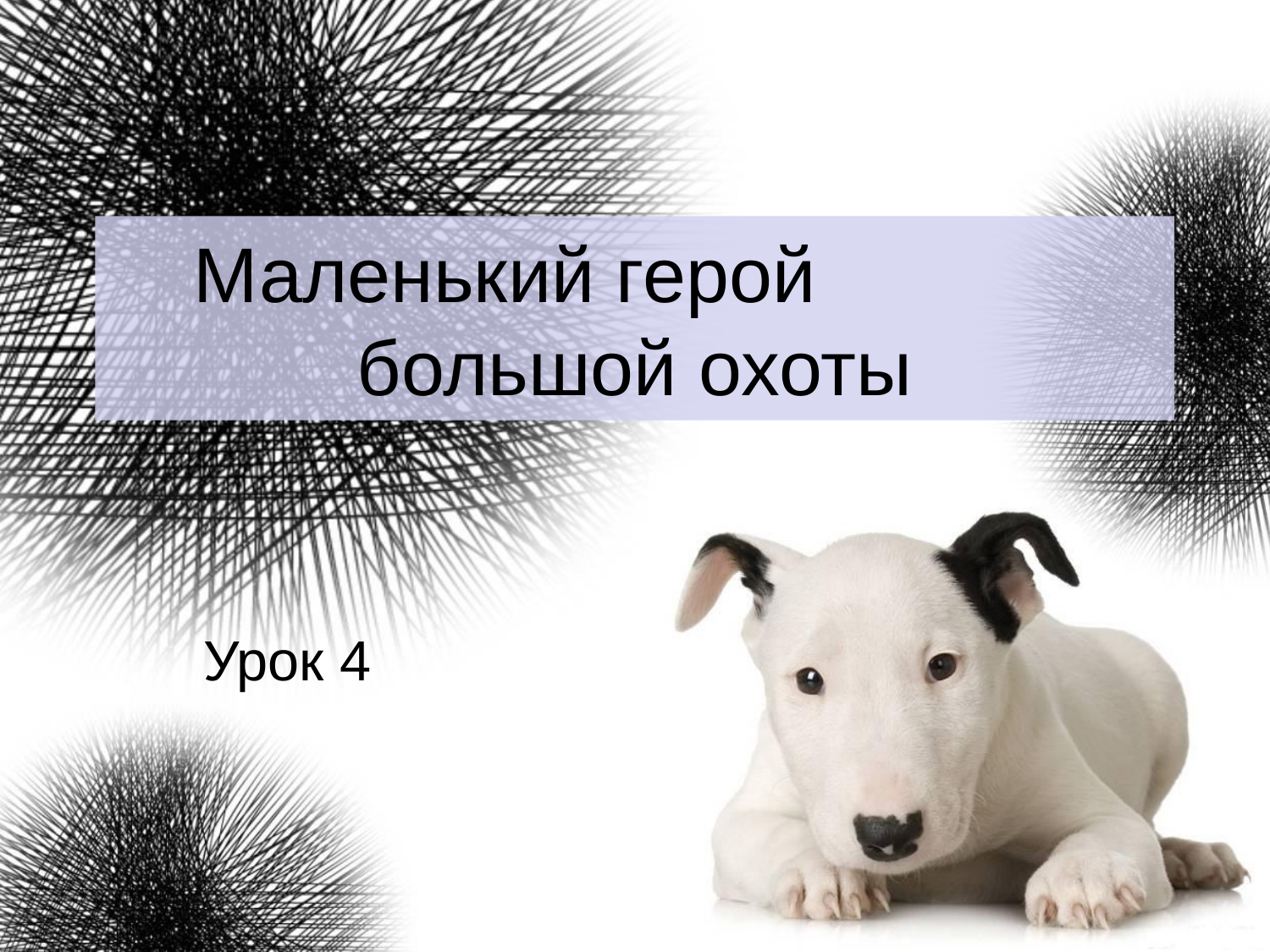

# Маленький герой             большой охоты

Урок 4